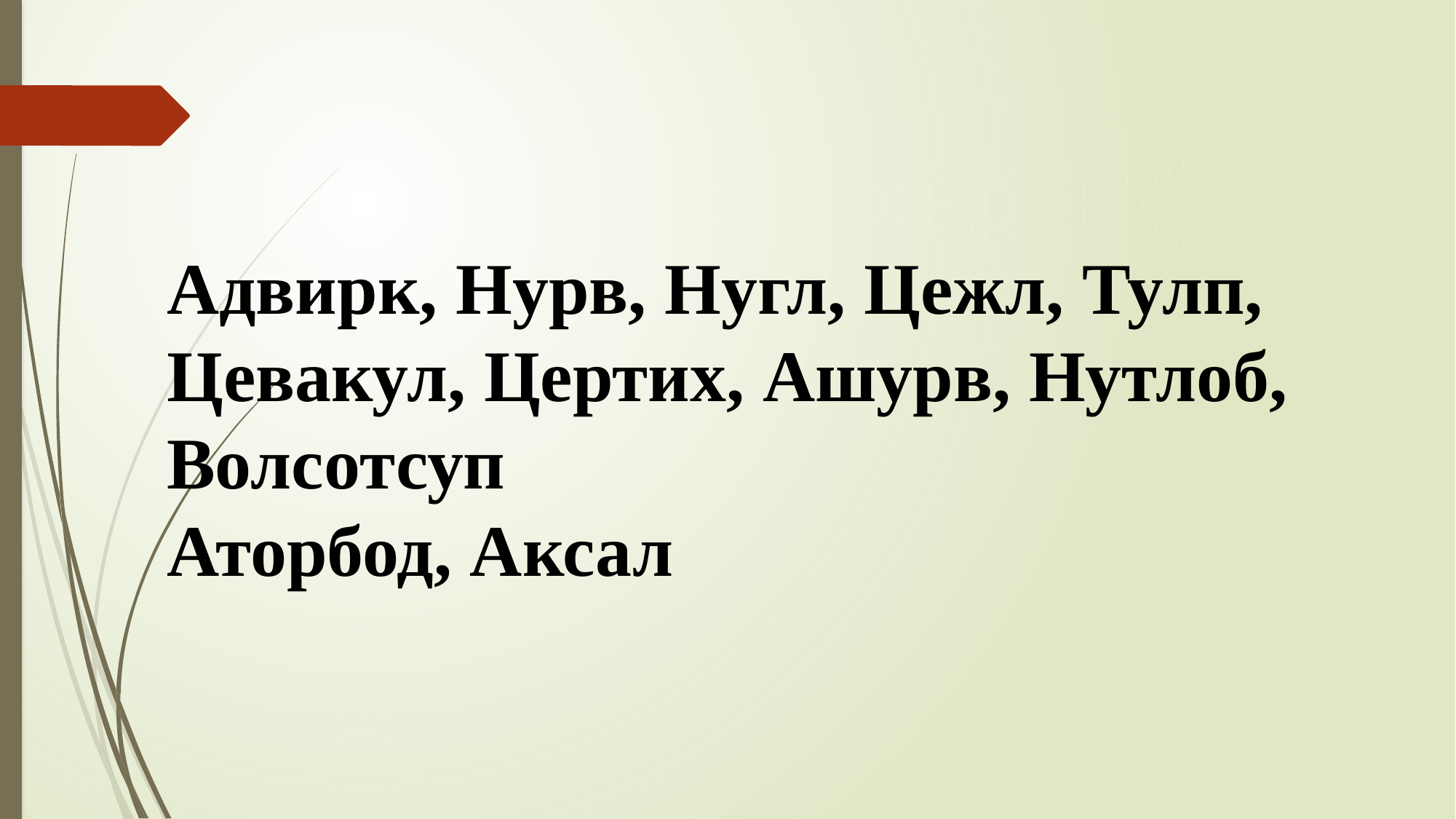

#
Адвирк, Нурв, Нугл, Цежл, Тулп, Цевакул, Цертих, Ашурв, Нутлоб, Волсотсуп
Аторбод, Аксал